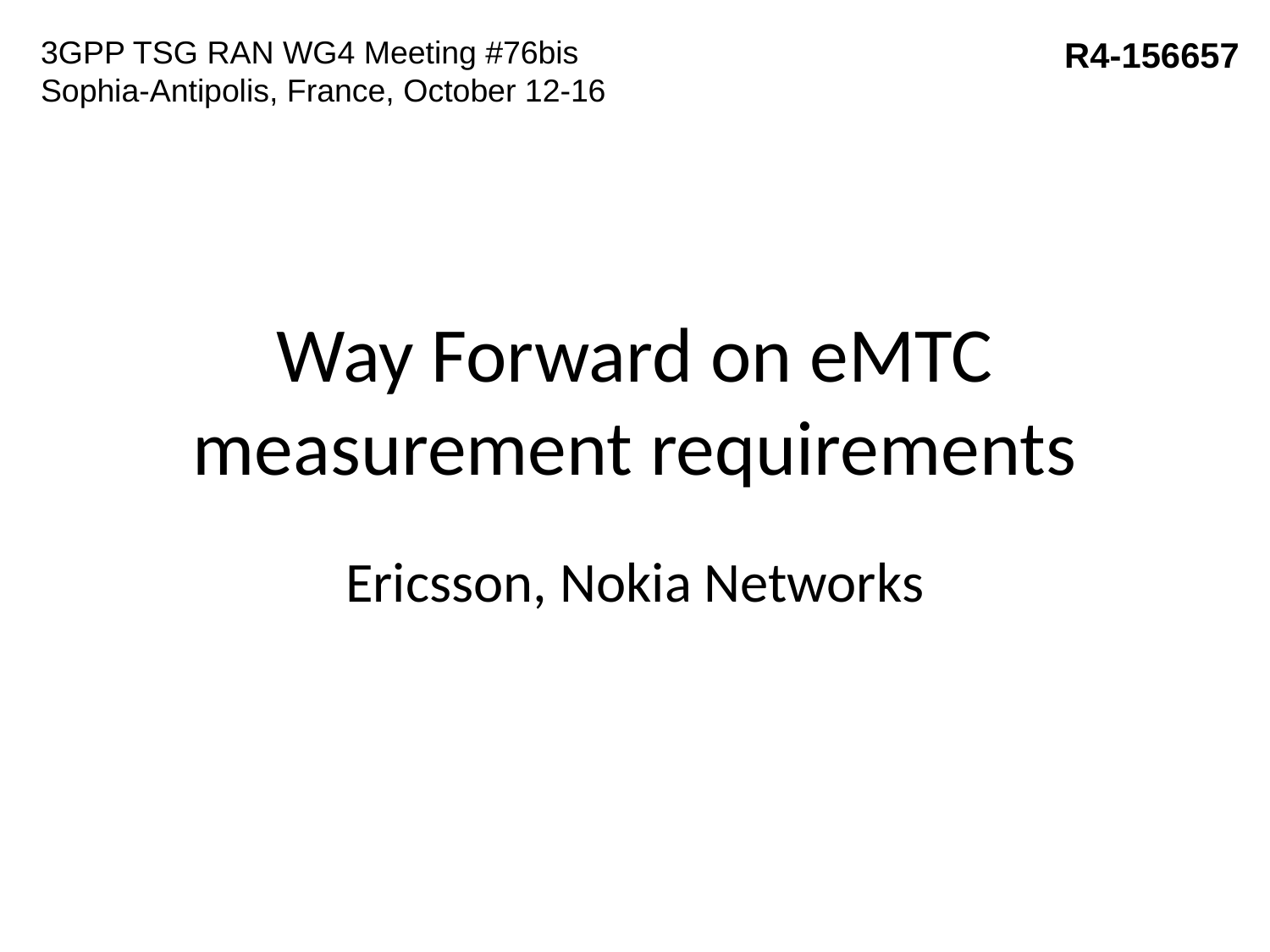

3GPP TSG RAN WG4 Meeting #76bis
Sophia-Antipolis, France, October 12-16
R4-156657
# Way Forward on eMTC measurement requirements
Ericsson, Nokia Networks